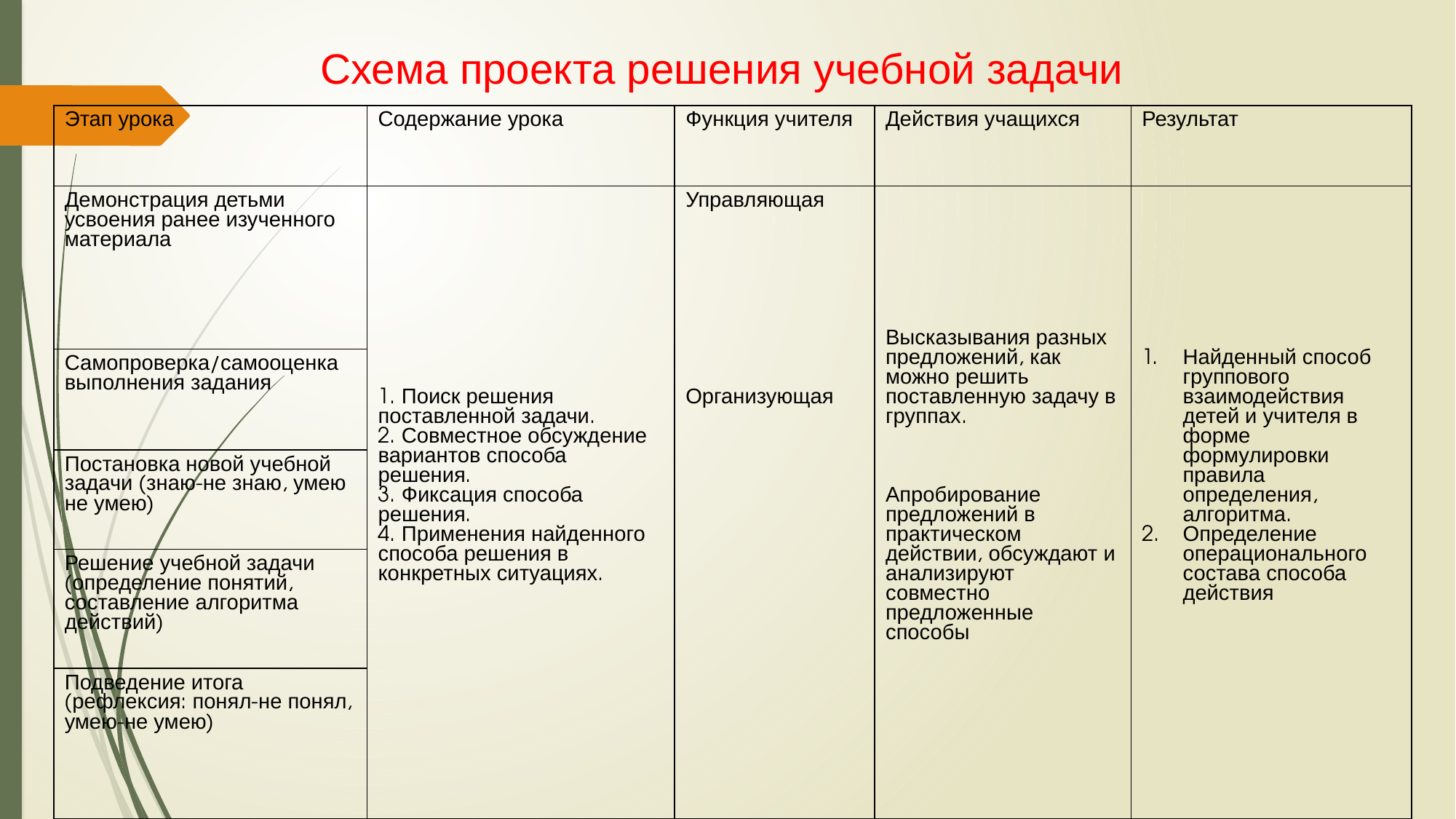

# Схема проекта решения учебной задачи
| Этап урока | Содержание урока | Функция учителя | Действия учащихся | Результат |
| --- | --- | --- | --- | --- |
| Демонстрация детьми усвоения ранее изученного материала | 1. Поиск решения поставленной задачи. 2. Совместное обсуждение вариантов способа решения. 3. Фиксация способа решения. 4. Применения найденного способа решения в конкретных ситуациях. | Управляющая Организующая | Высказывания разных предложений, как можно решить поставленную задачу в группах. Апробирование предложений в практическом действии, обсуждают и анализируют совместно предложенные способы | Найденный способ группового взаимодействия детей и учителя в форме формулировки правила определения, алгоритма. Определение операционального состава способа действия |
| Самопроверка/самооценка выполнения задания |  |  |  |  |
| Постановка новой учебной задачи (знаю-не знаю, умею не умею) |  |  |  |  |
| Решение учебной задачи (определение понятий, составление алгоритма действий) |  |  |  |  |
| Подведение итога (рефлексия: понял-не понял, умею-не умею) |  |  |  |  |